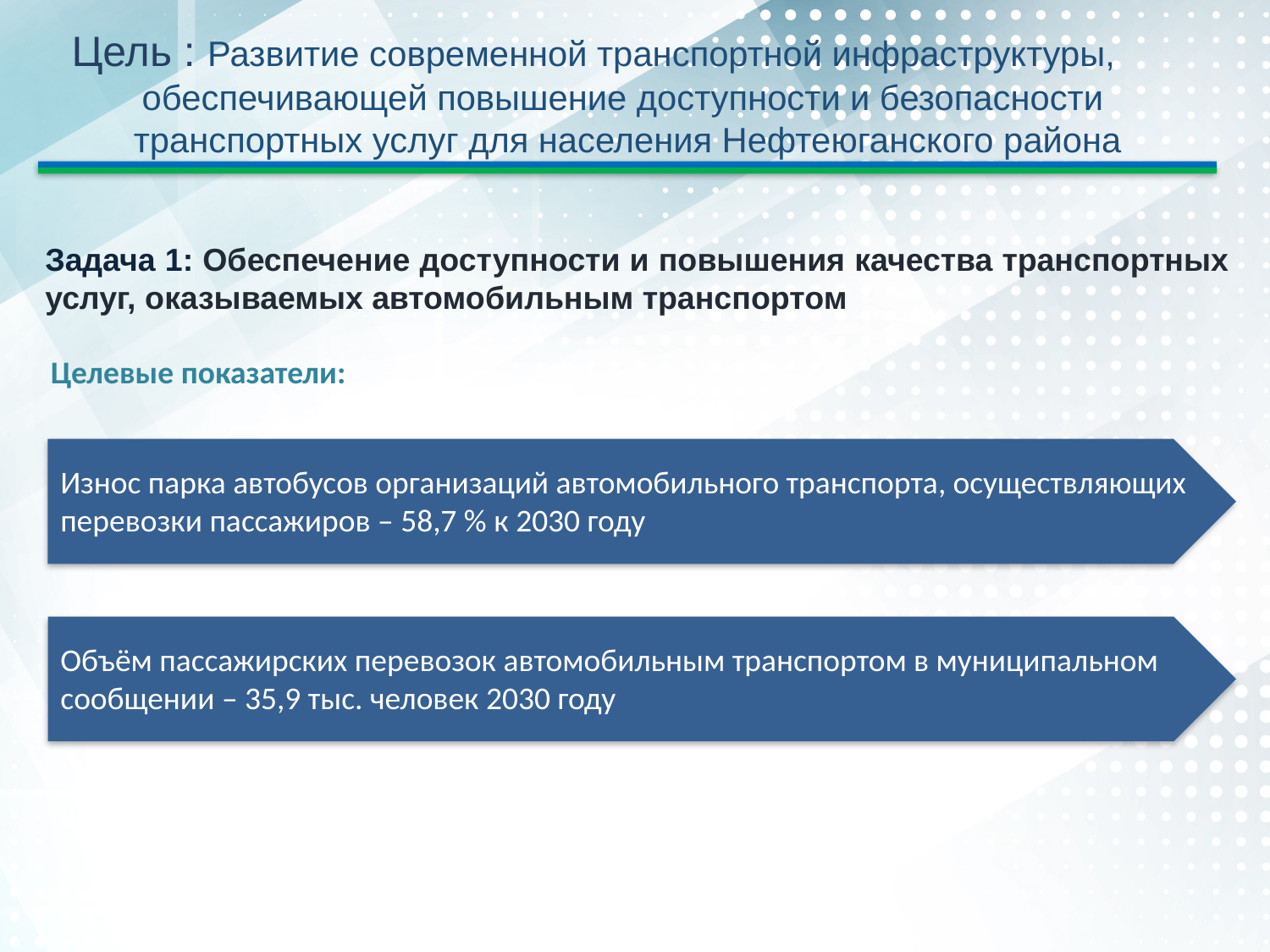

Цель : Развитие современной транспортной инфраструктуры,
обеспечивающей повышение доступности и безопасности  транспортных услуг для населения Нефтеюганского района

Задача 1: Обеспечение доступности и повышения качества транспортных услуг, оказываемых автомобильным транспортом
Целевые показатели:

Износ парка автобусов организаций автомобильного транспорта, осуществляющих перевозки пассажиров – 58,7 % к 2030 году

Объём пассажирских перевозок автомобильным транспортом в муниципальном сообщении – 35,9 тыс. человек 2030 году